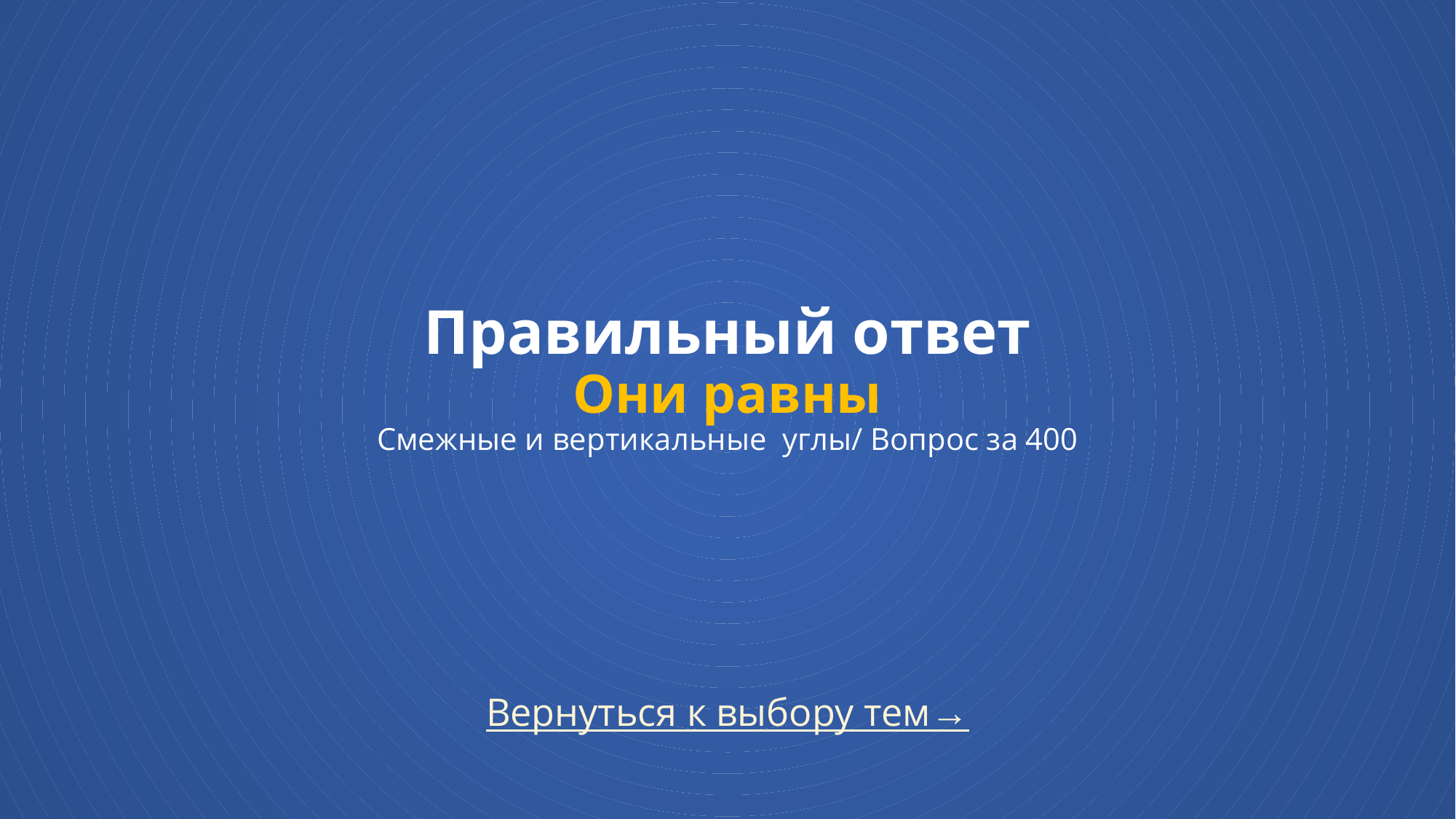

# Правильный ответ Они равны Смежные и вертикальные  углы/ Вопрос за 400
Вернуться к выбору тем→